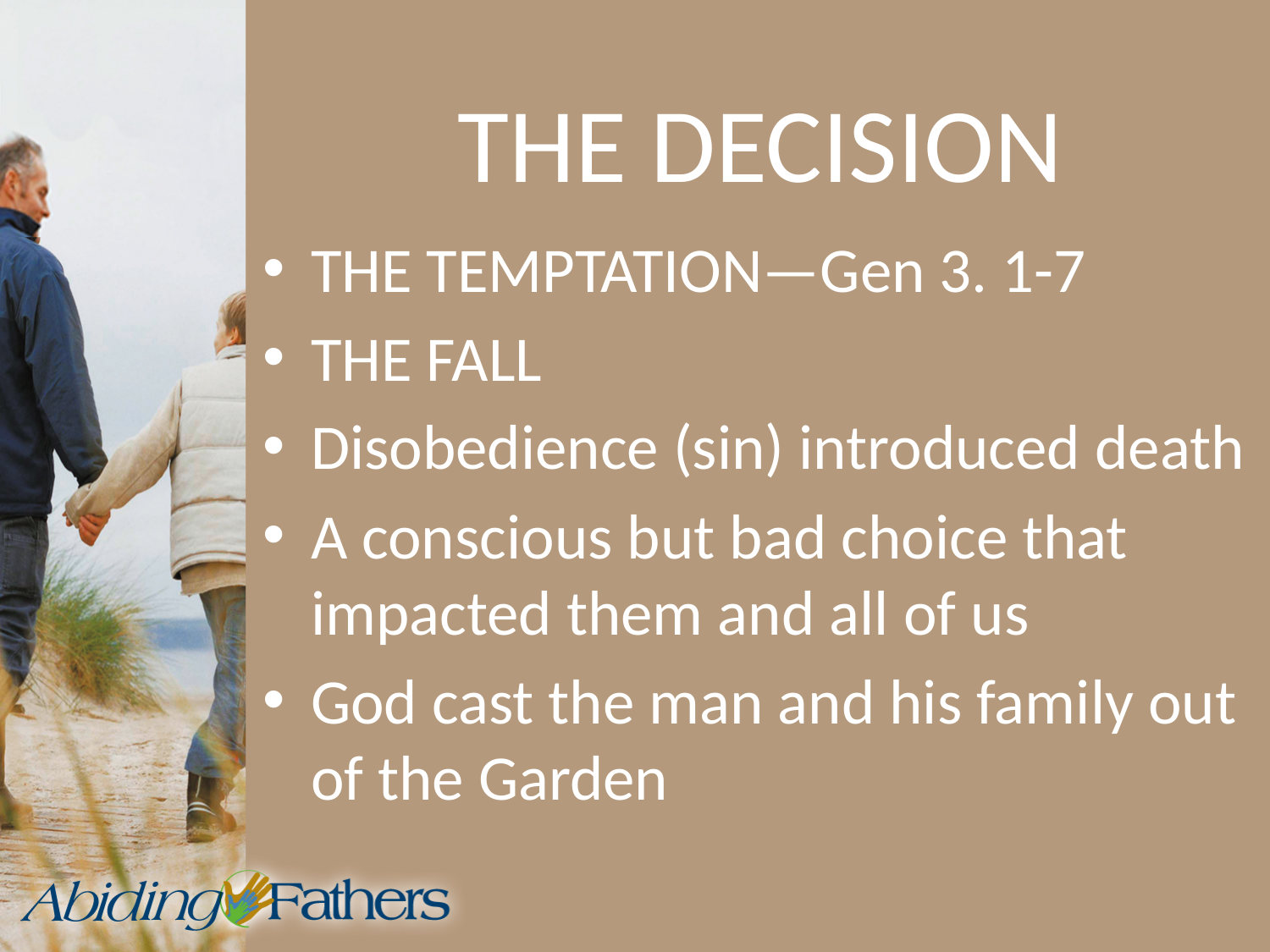

# THE DECISION
THE TEMPTATION—Gen 3. 1-7
THE FALL
Disobedience (sin) introduced death
A conscious but bad choice that impacted them and all of us
God cast the man and his family out of the Garden